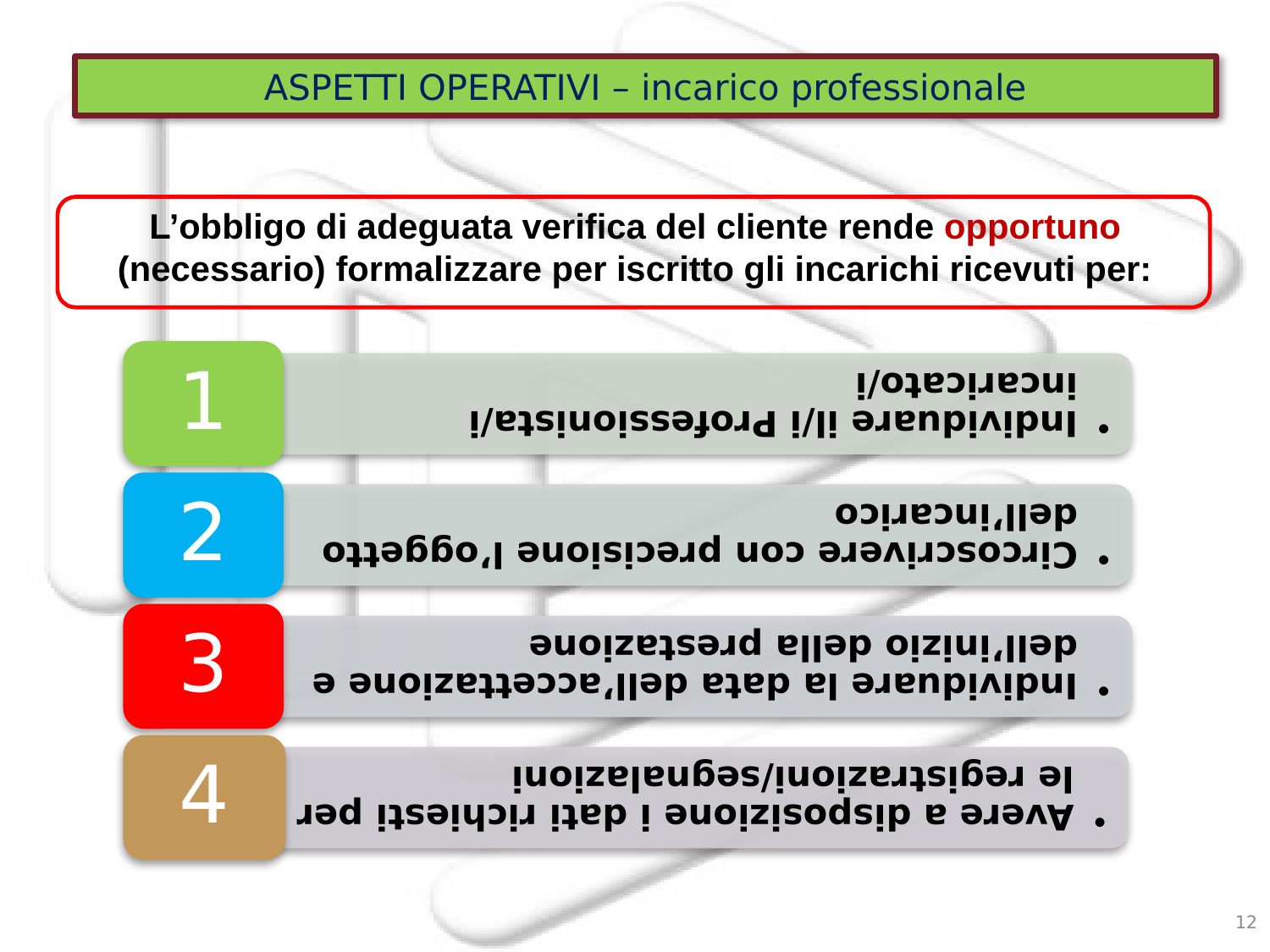

ASPETTI OPERATIVI – incarico professionale

L’obbligo di adeguata verifica del cliente rende opportuno (necessario) formalizzare per iscritto gli incarichi ricevuti per:
Individuare il/i Professionista/i incaricato/i
1
Circoscrivere con precisione l’oggetto dell’incarico
2
Individuare la data dell’accettazione e dell’inizio della prestazione
3
Avere a disposizione i dati richiesti per le registrazioni/segnalazioni
4
12